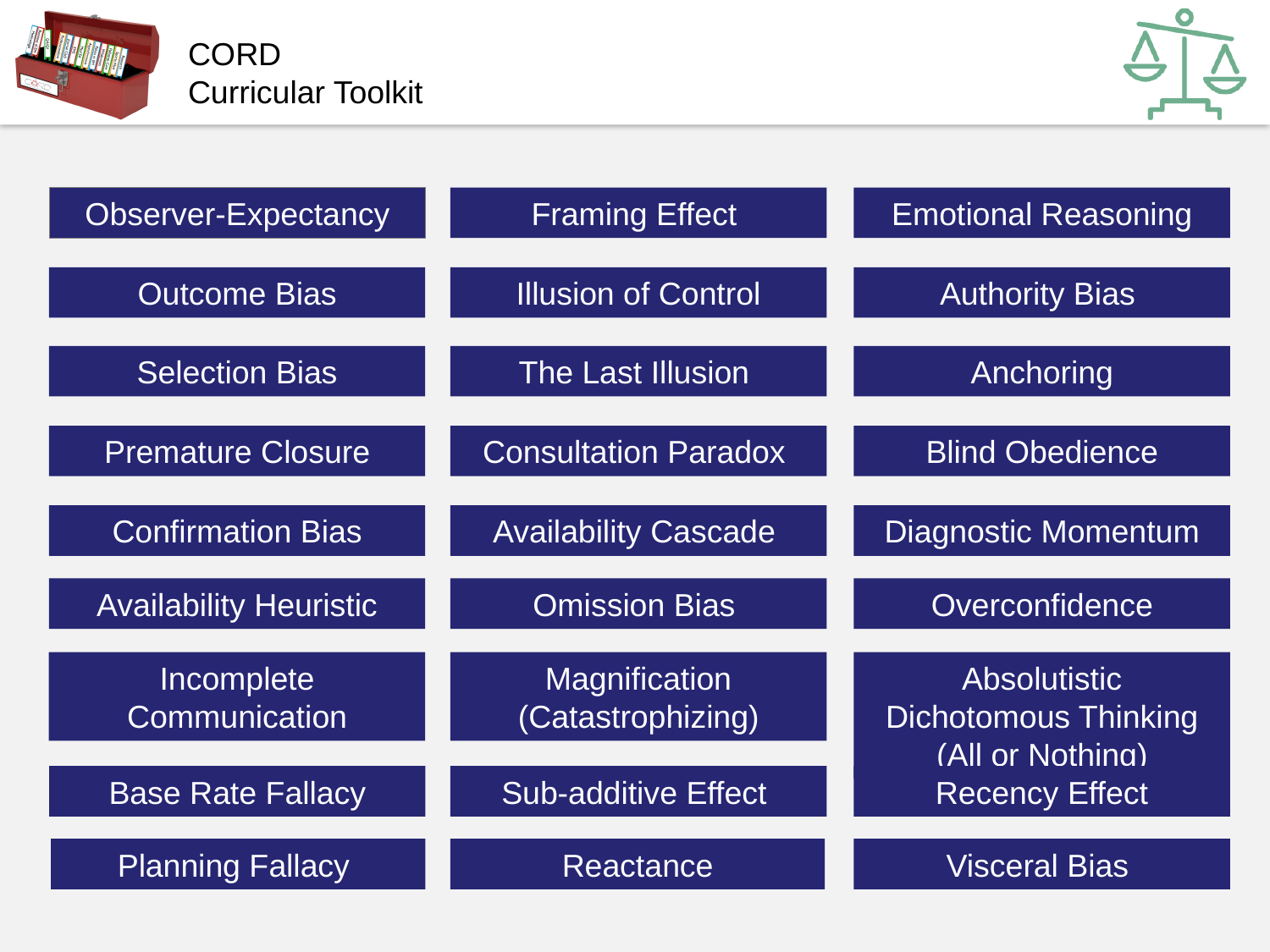

Observer-Expectancy
Framing Effect
Emotional Reasoning
Outcome Bias
Illusion of Control
Authority Bias
Selection Bias
The Last Illusion
Anchoring
Premature Closure
Consultation Paradox
Blind Obedience
Confirmation Bias
Availability Cascade
Diagnostic Momentum
Availability Heuristic
Omission Bias
Overconfidence
Incomplete Communication
Magnification (Catastrophizing)
Absolutistic Dichotomous Thinking (All or Nothing)
Base Rate Fallacy
Sub-additive Effect
Recency Effect
Planning Fallacy
Reactance
Visceral Bias